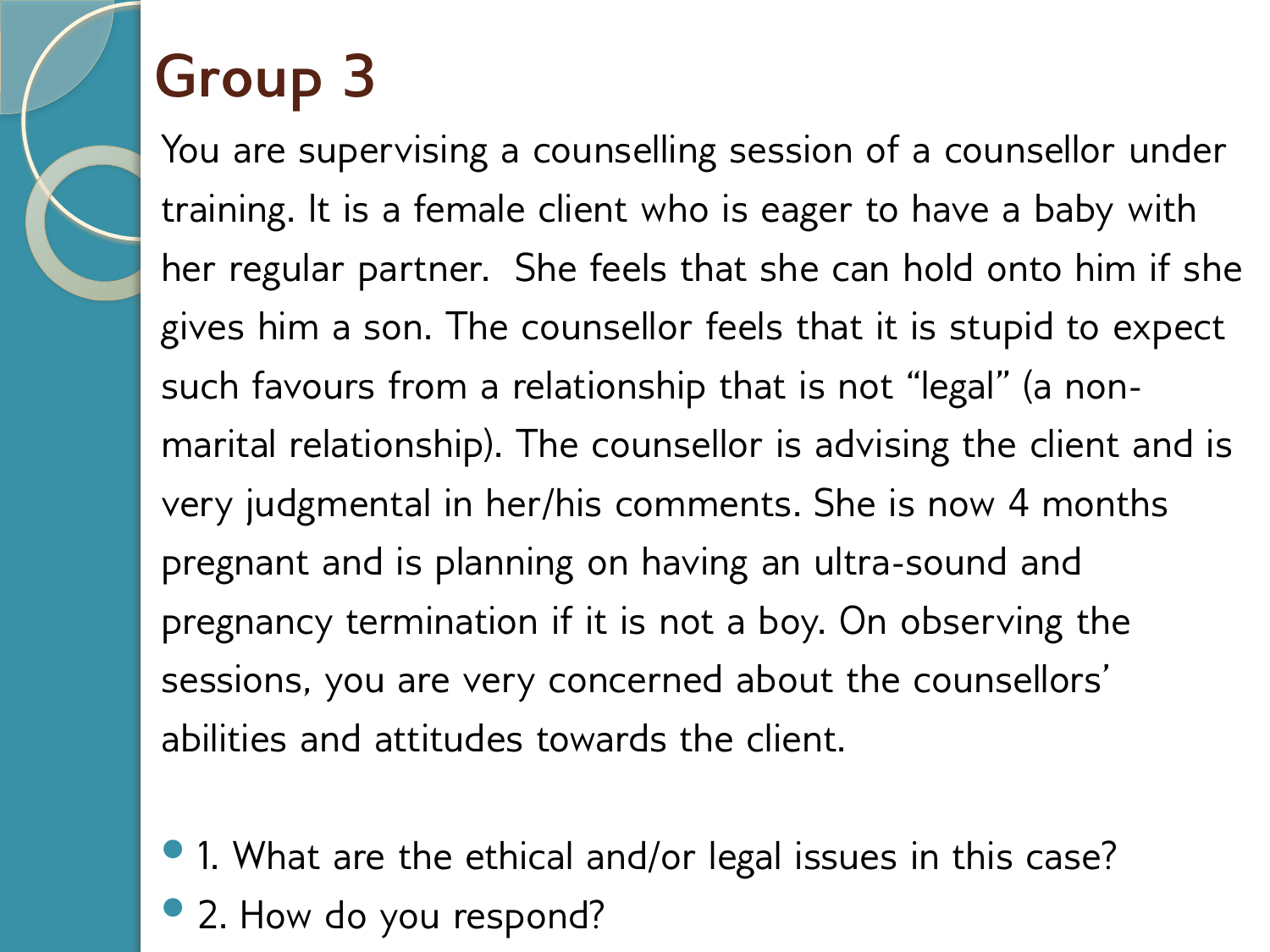

# Group 3
You are supervising a counselling session of a counsellor under
training. It is a female client who is eager to have a baby with
her regular partner.  She feels that she can hold onto him if she
gives him a son. The counsellor feels that it is stupid to expect
such favours from a relationship that is not “legal” (a non-
marital relationship). The counsellor is advising the client and is
very judgmental in her/his comments. She is now 4 months
pregnant and is planning on having an ultra-sound and
pregnancy termination if it is not a boy. On observing the
sessions, you are very concerned about the counsellors’
abilities and attitudes towards the client.

1. What are the ethical and/or legal issues in this case?
2. How do you respond?